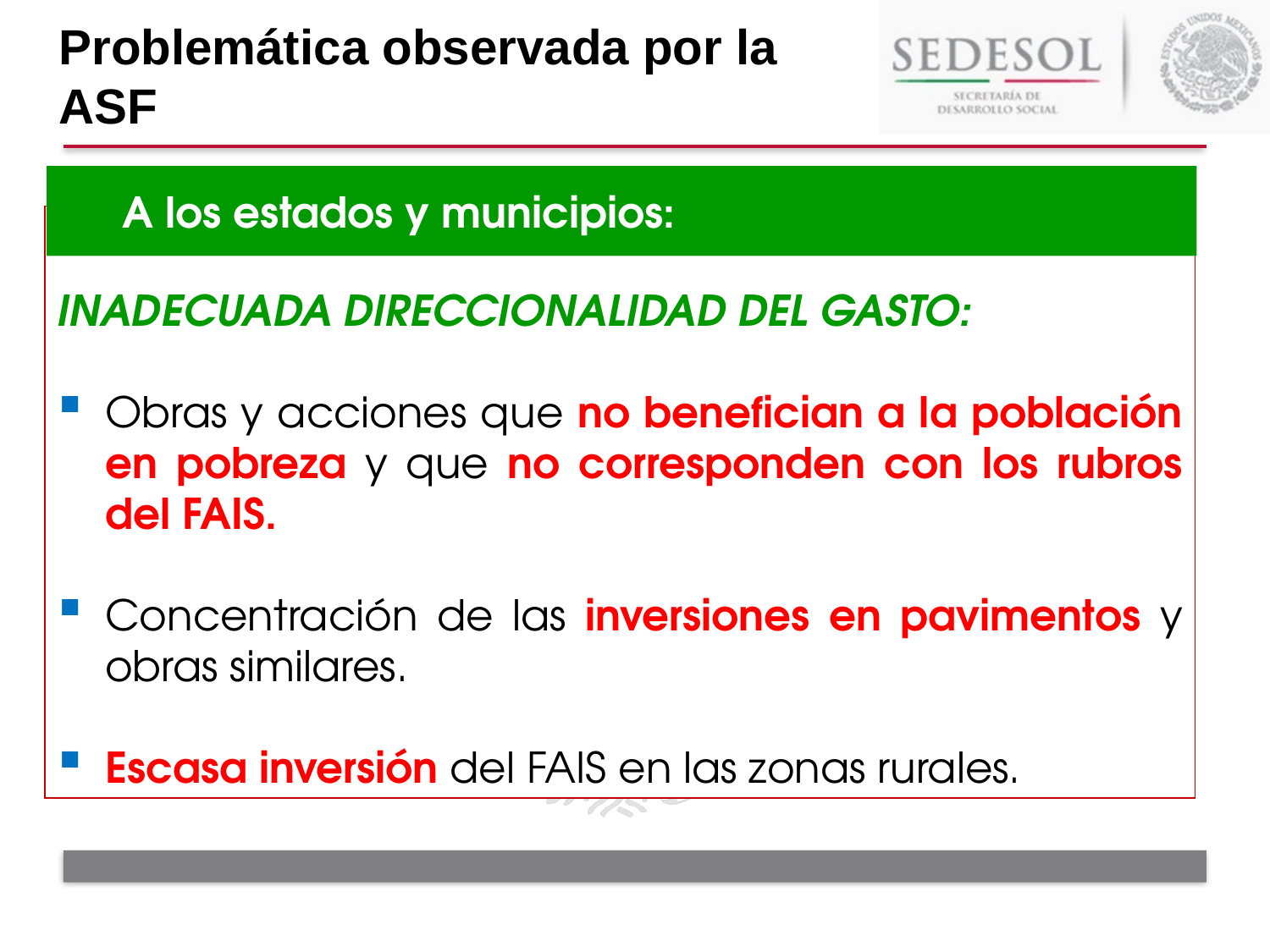

Problemática observada por la ASF

A los estados y municipios:

INADECUADA DIRECCIONALIDAD DEL GASTO:

Obras y acciones que no benefician a la población en pobreza y que no corresponden con los rubros del FAIS.

Concentración de las inversiones en pavimentos y obras similares.

Escasa inversión del FAIS en las zonas rurales.